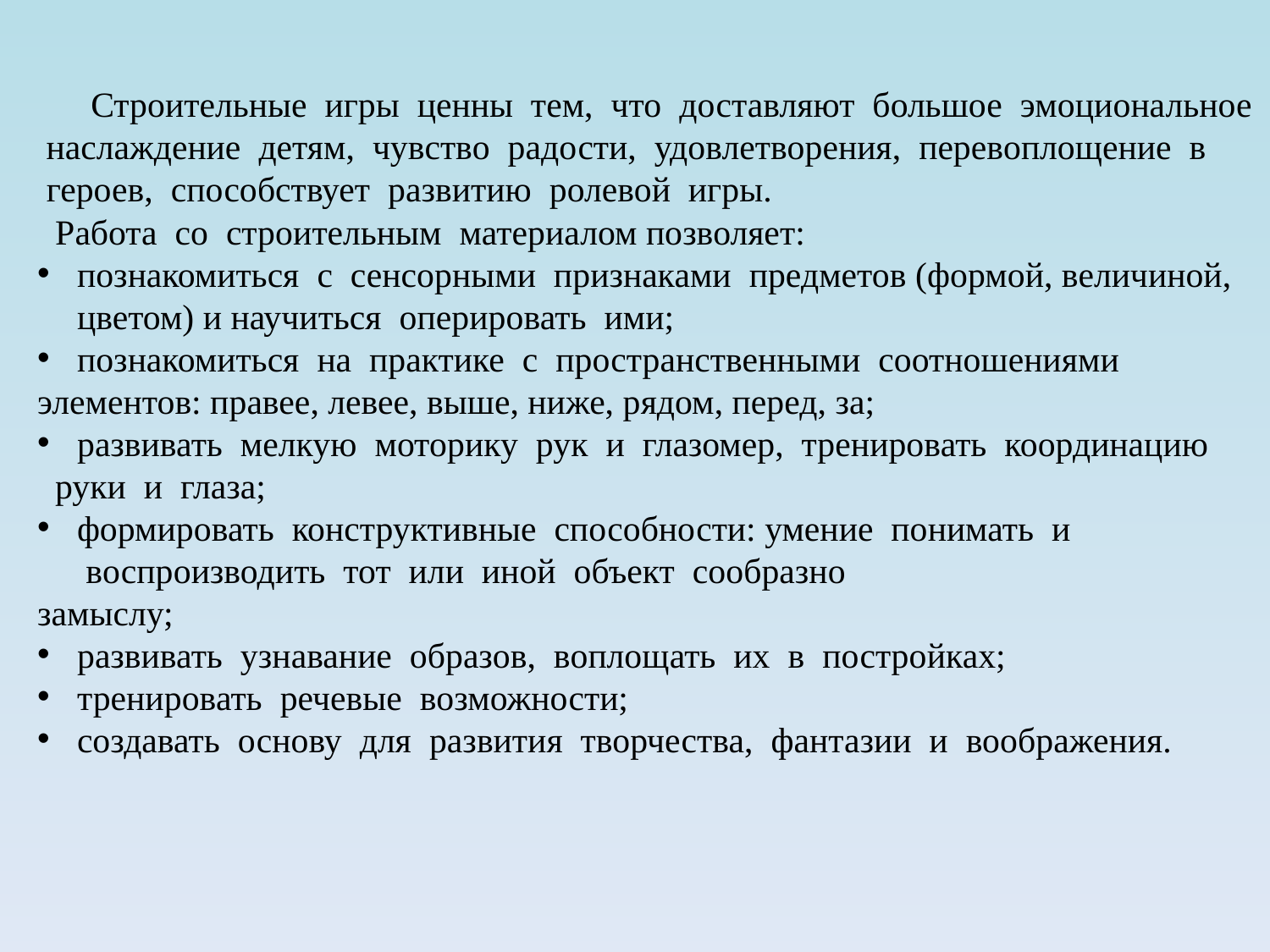

Строительные  игры  ценны  тем,  что  доставляют  большое  эмоциональное  наслаждение  детям,  чувство  радости,  удовлетворения,  перевоплощение  в
 героев,  способствует  развитию  ролевой  игры.
  Работа  со  строительным  материалом позволяет:
познакомиться  с  сенсорными  признаками  предметов (формой, величиной, цветом) и научиться  оперировать  ими;
познакомиться  на  практике  с  пространственными  соотношениями
элементов: правее, левее, выше, ниже, рядом, перед, за;
развивать  мелкую  моторику  рук  и  глазомер,  тренировать  координацию
  руки  и  глаза;
формировать  конструктивные  способности: умение  понимать  и  воспроизводить  тот  или  иной  объект  сообразно
замыслу;
развивать  узнавание  образов,  воплощать  их  в  постройках;
тренировать  речевые  возможности;
создавать  основу  для  развития  творчества,  фантазии  и  воображения.